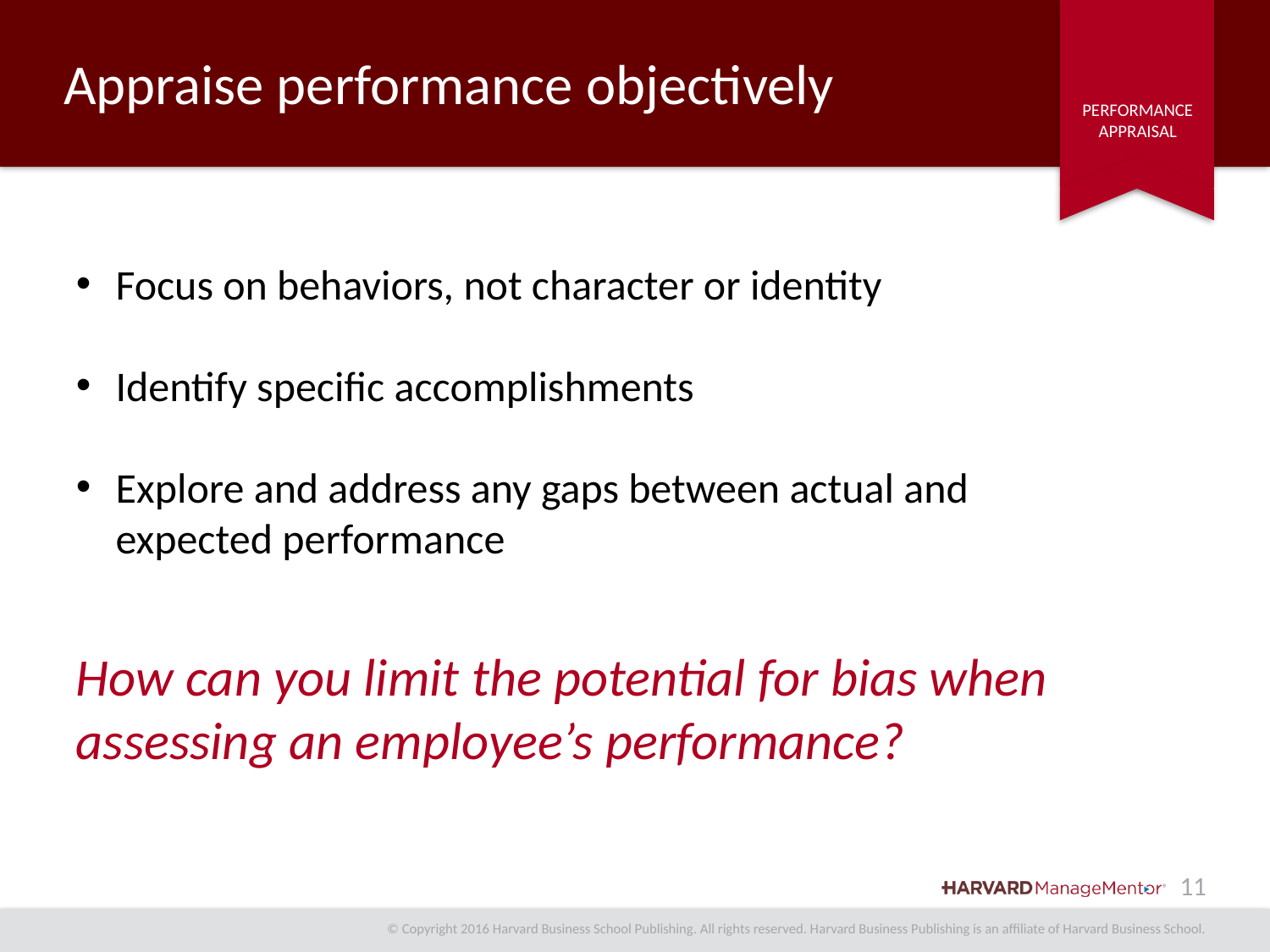

# Appraise performance objectively
Focus on behaviors, not character or identity

Identify specific accomplishments

Explore and address any gaps between actual and expected performance

How can you limit the potential for bias when assessing an employee’s performance?